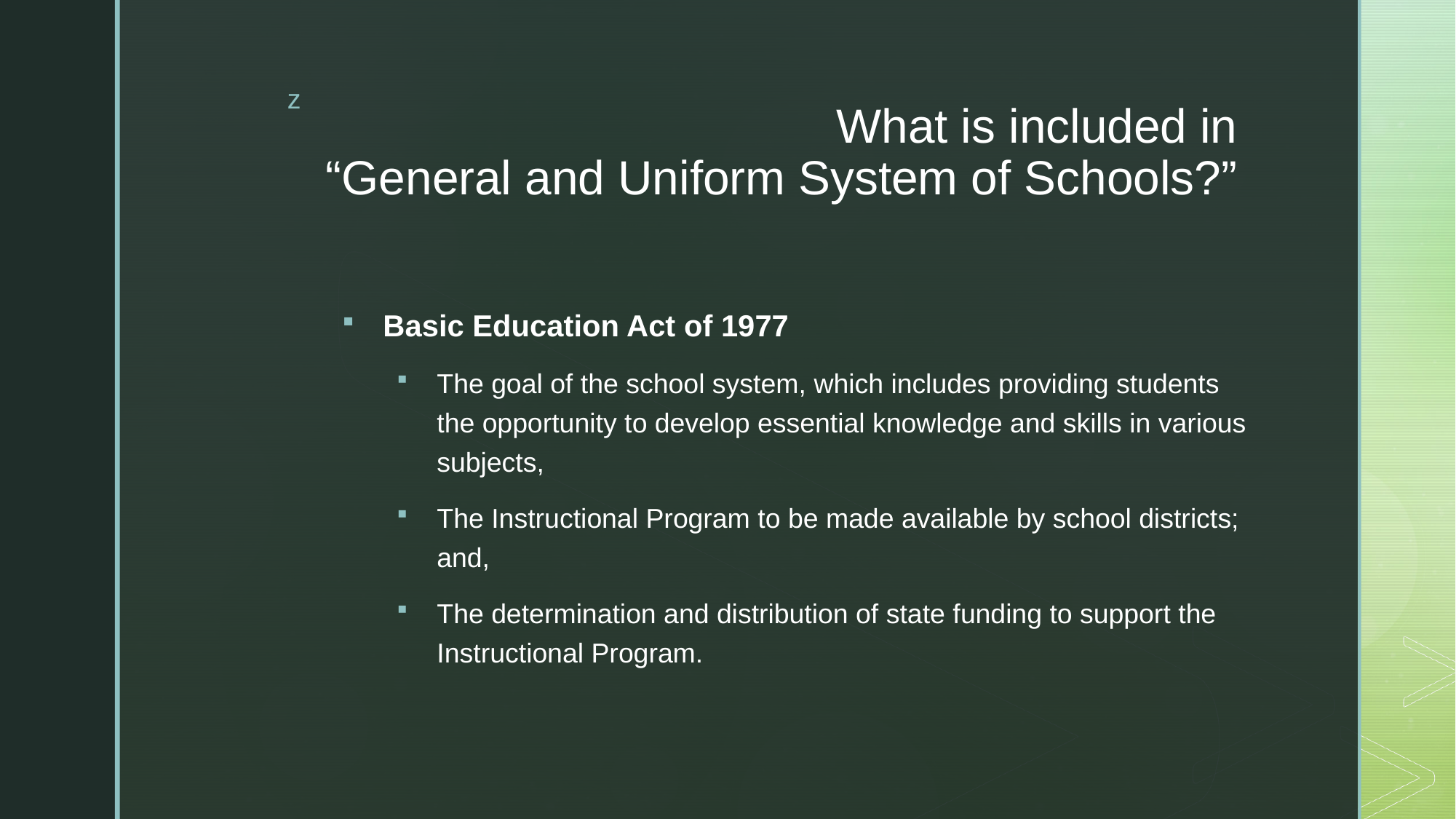

# What is included in “General and Uniform System of Schools?”
Basic Education Act of 1977
The goal of the school system, which includes providing students the opportunity to develop essential knowledge and skills in various subjects,
The Instructional Program to be made available by school districts; and,
The determination and distribution of state funding to support the Instructional Program.